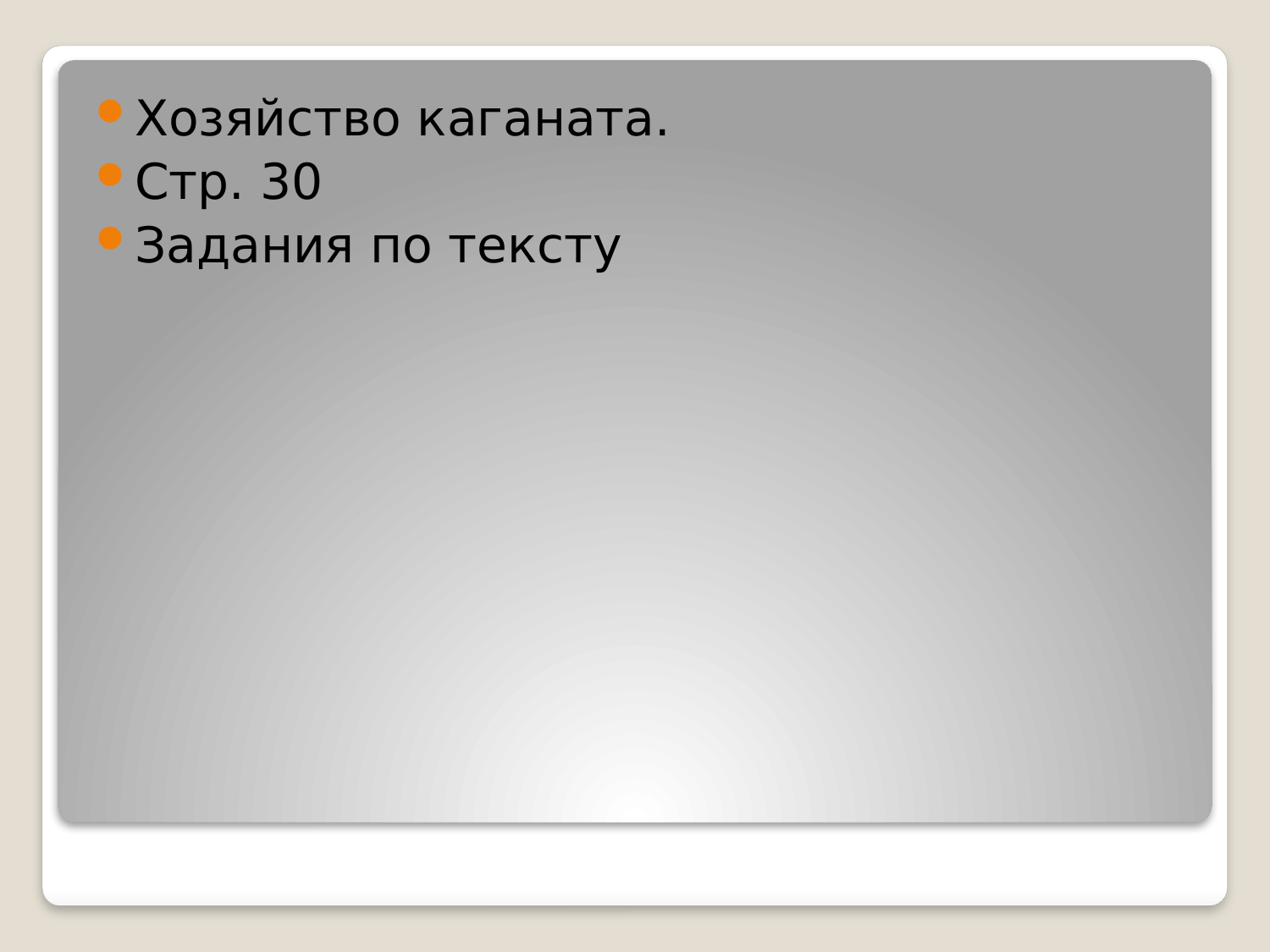

Хозяйство каганата.
Стр. 30
Задания по тексту
#